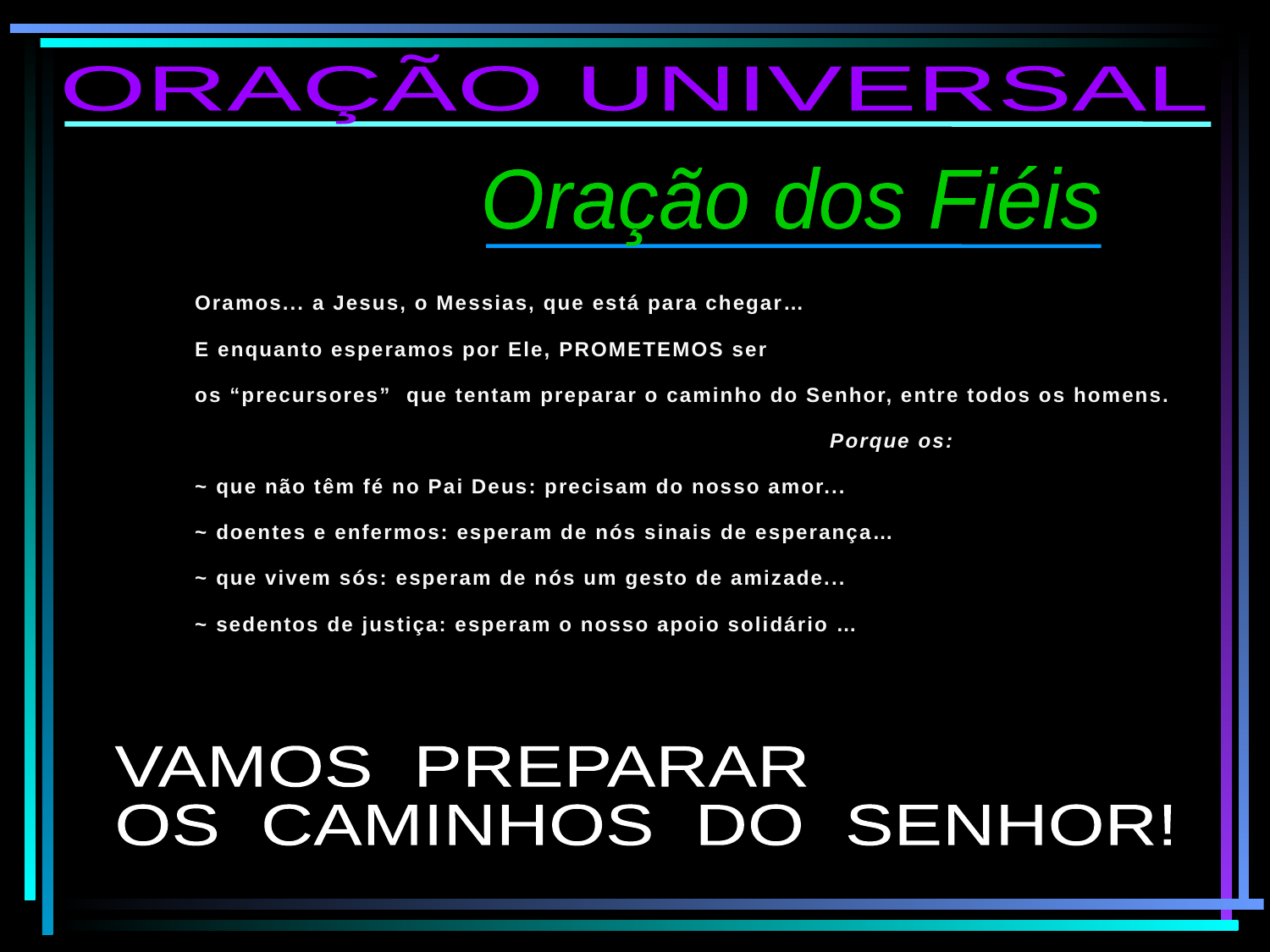

ORAÇÃO UNIVERSAL

Oração dos Fiéis

Oramos... a Jesus, o Messias, que está para chegar…
E enquanto esperamos por Ele, PROMETEMOS ser
os “precursores”  que tentam preparar o caminho do Senhor, entre todos os homens.
				 	Porque os:
~ que não têm fé no Pai Deus: precisam do nosso amor...
~ doentes e enfermos: esperam de nós sinais de esperança…
~ que vivem sós: esperam de nós um gesto de amizade...
~ sedentos de justiça: esperam o nosso apoio solidário …
VAMOS  PREPARAR
OS  CAMINHOS  DO  SENHOR!